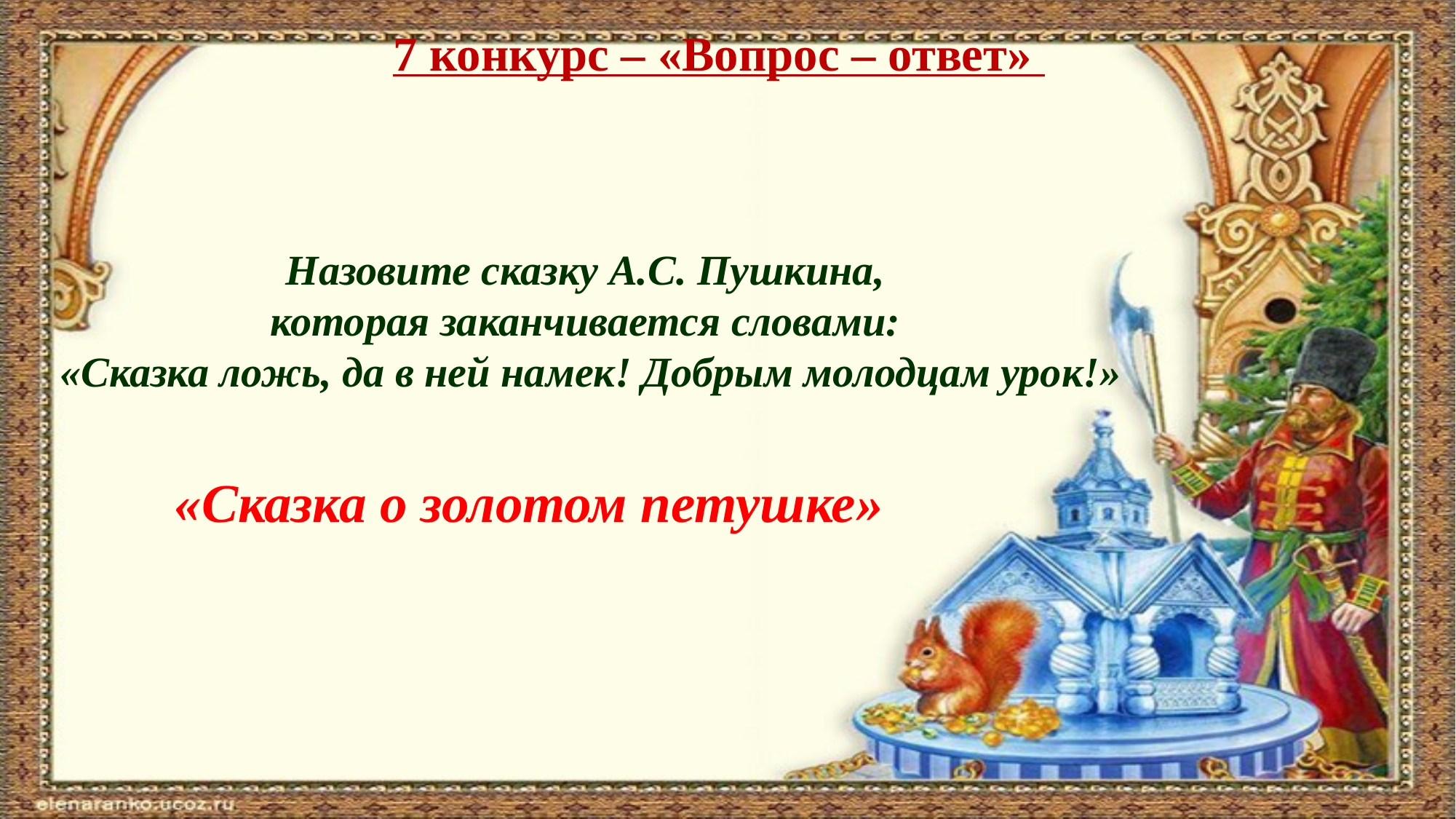

7 конкурс – «Вопрос – ответ»
Назовите сказку А.С. Пушкина,
которая заканчивается словами:
«Сказка ложь, да в ней намек! Добрым молодцам урок!»
«Сказка о золотом петушке»